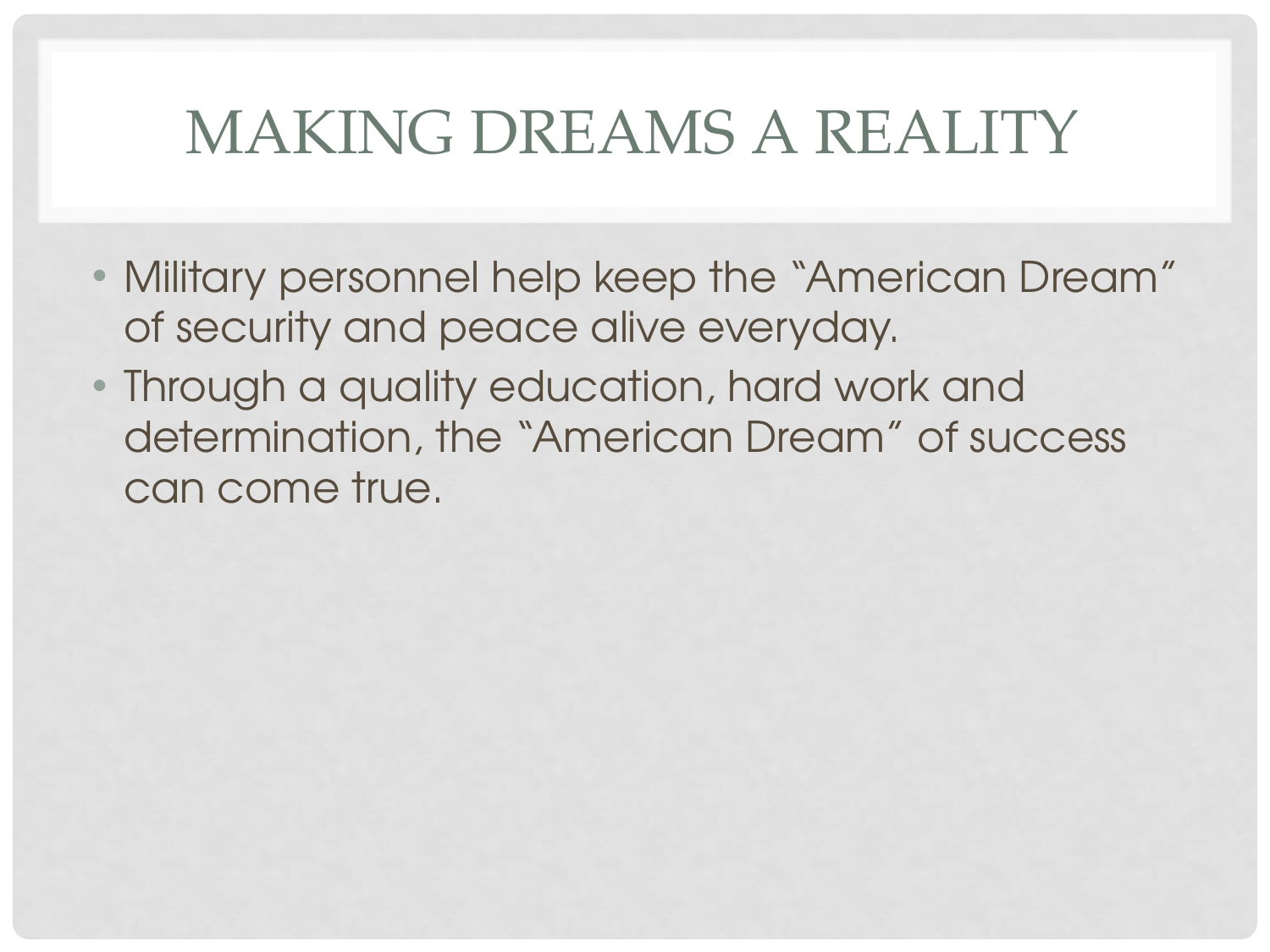

# Making Dreams a Reality
Military personnel help keep the “American Dream” of security and peace alive everyday.
Through a quality education, hard work and determination, the “American Dream” of success can come true.